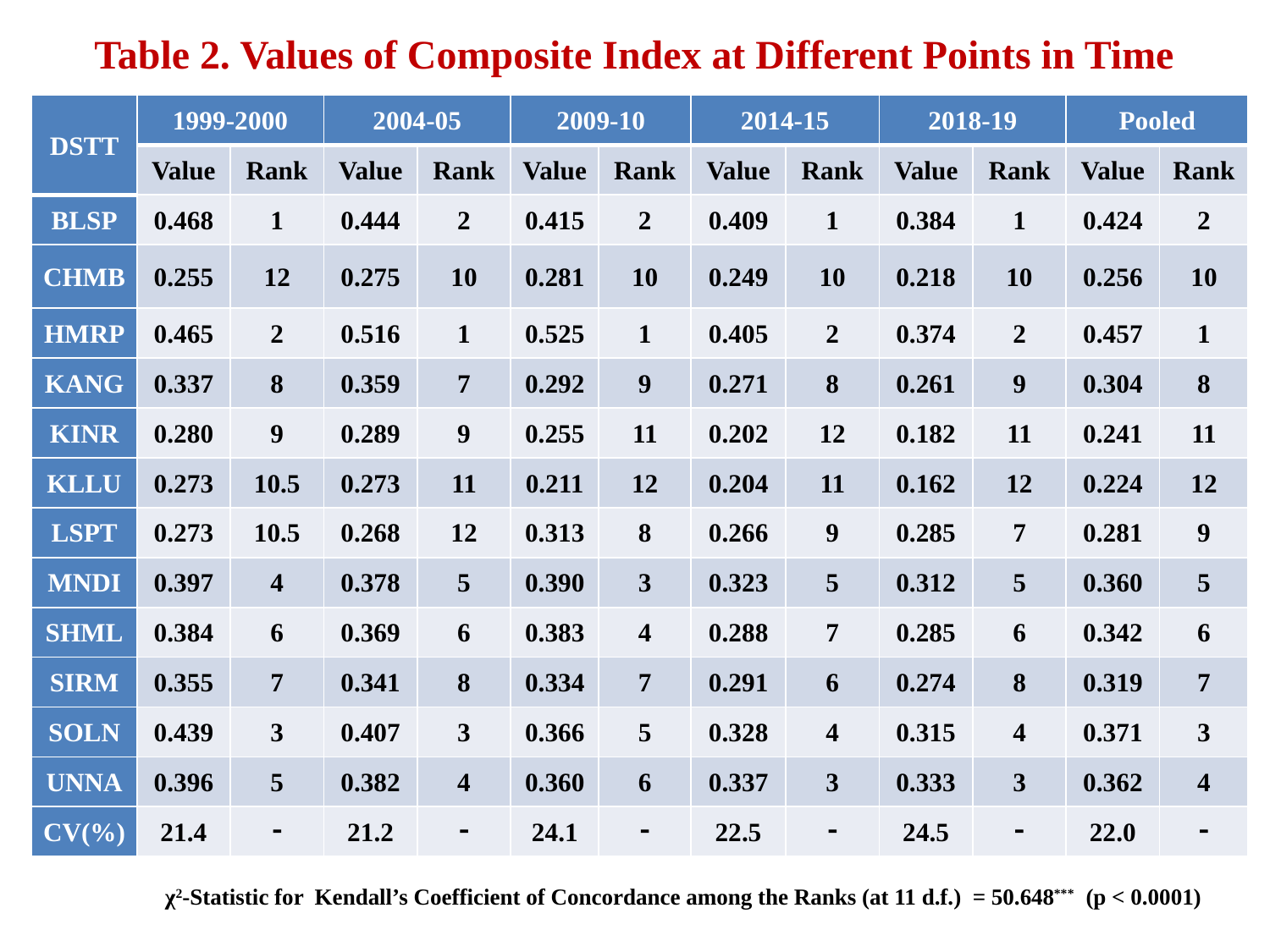

# Table 2. Values of Composite Index at Different Points in Time

| DSTT | 1999-2000 |  | 2004-05 |  | 2009-10 |  | 2014-15 |  | 2018-19 |  | Pooled |  |
| --- | --- | --- | --- | --- | --- | --- | --- | --- | --- | --- | --- | --- |
|  | Value | Rank | Value | Rank | Value | Rank | Value | Rank | Value | Rank | Value | Rank |
| BLSP | 0.468 | 1 | 0.444 | 2 | 0.415 | 2 | 0.409 | 1 | 0.384 | 1 | 0.424 | 2 |
| CHMB | 0.255 | 12 | 0.275 | 10 | 0.281 | 10 | 0.249 | 10 | 0.218 | 10 | 0.256 | 10 |
| HMRP | 0.465 | 2 | 0.516 | 1 | 0.525 | 1 | 0.405 | 2 | 0.374 | 2 | 0.457 | 1 |
| KANG | 0.337 | 8 | 0.359 | 7 | 0.292 | 9 | 0.271 | 8 | 0.261 | 9 | 0.304 | 8 |
| KINR | 0.280 | 9 | 0.289 | 9 | 0.255 | 11 | 0.202 | 12 | 0.182 | 11 | 0.241 | 11 |
| KLLU | 0.273 | 10.5 | 0.273 | 11 | 0.211 | 12 | 0.204 | 11 | 0.162 | 12 | 0.224 | 12 |
| LSPT | 0.273 | 10.5 | 0.268 | 12 | 0.313 | 8 | 0.266 | 9 | 0.285 | 7 | 0.281 | 9 |
| MNDI | 0.397 | 4 | 0.378 | 5 | 0.390 | 3 | 0.323 | 5 | 0.312 | 5 | 0.360 | 5 |
| SHML | 0.384 | 6 | 0.369 | 6 | 0.383 | 4 | 0.288 | 7 | 0.285 | 6 | 0.342 | 6 |
| SIRM | 0.355 | 7 | 0.341 | 8 | 0.334 | 7 | 0.291 | 6 | 0.274 | 8 | 0.319 | 7 |
| SOLN | 0.439 | 3 | 0.407 | 3 | 0.366 | 5 | 0.328 | 4 | 0.315 | 4 | 0.371 | 3 |
| UNNA | 0.396 | 5 | 0.382 | 4 | 0.360 | 6 | 0.337 | 3 | 0.333 | 3 | 0.362 | 4 |
| CV(%) | 21.4 | − | 21.2 | − | 24.1 | − | 22.5 | − | 24.5 | − | 22.0 | − |
 χ2-Statistic for  Kendall’s Coefficient of Concordance among the Ranks (at 11 d.f.)  = 50.648***  (p < 0.0001)